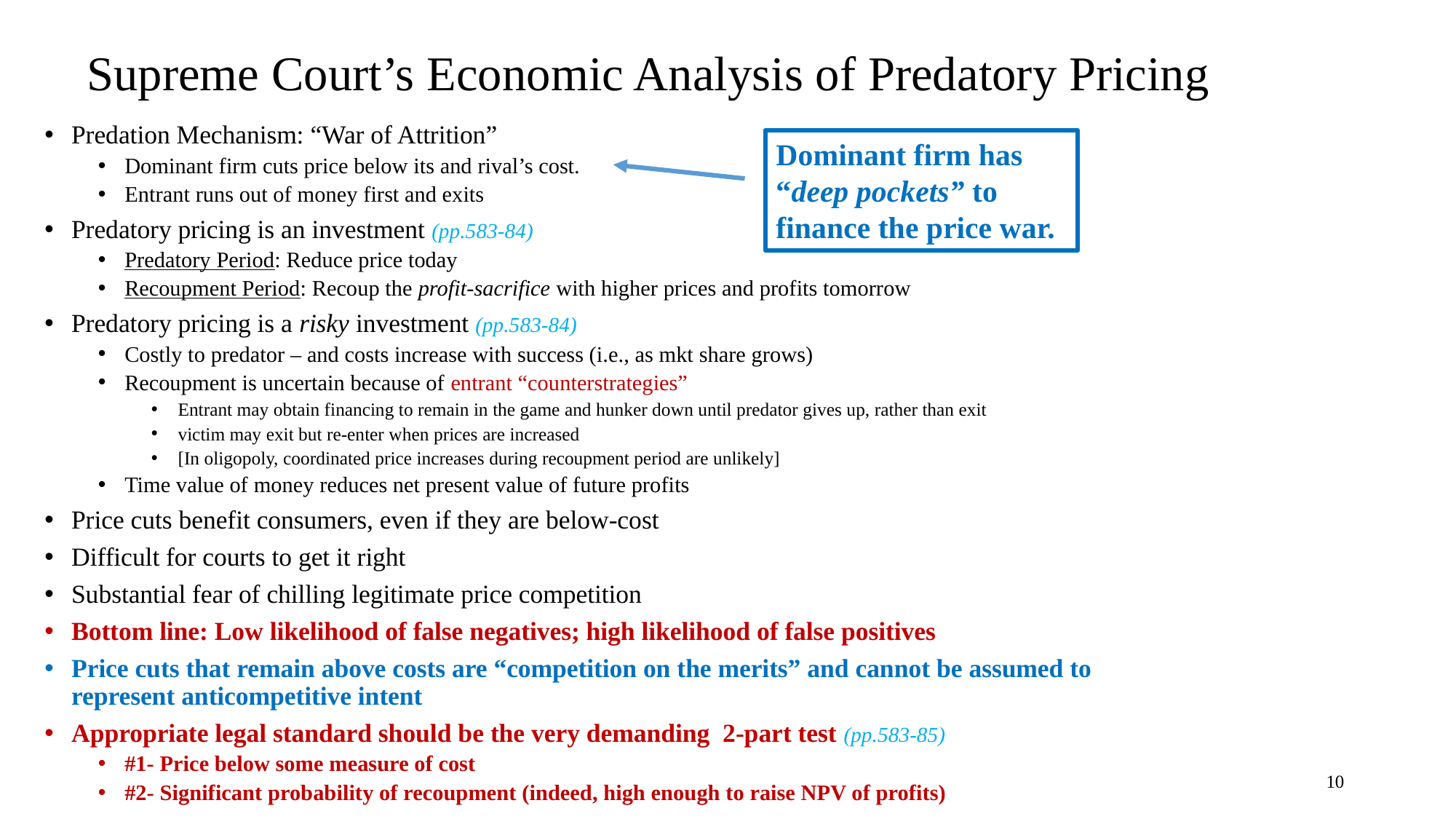

# Supreme Court’s Economic Analysis of Predatory Pricing
Predation Mechanism: “War of Attrition”
Dominant firm cuts price below its and rival’s cost.
Entrant runs out of money first and exits
Predatory pricing is an investment (pp.583-84)
Predatory Period: Reduce price today
Recoupment Period: Recoup the profit-sacrifice with higher prices and profits tomorrow
Predatory pricing is a risky investment (pp.583-84)
Costly to predator – and costs increase with success (i.e., as mkt share grows)
Recoupment is uncertain because of entrant “counterstrategies”
Entrant may obtain financing to remain in the game and hunker down until predator gives up, rather than exit
victim may exit but re-enter when prices are increased
[In oligopoly, coordinated price increases during recoupment period are unlikely]
Time value of money reduces net present value of future profits
Price cuts benefit consumers, even if they are below-cost
Difficult for courts to get it right
Substantial fear of chilling legitimate price competition
Bottom line: Low likelihood of false negatives; high likelihood of false positives
Price cuts that remain above costs are “competition on the merits” and cannot be assumed to represent anticompetitive intent
Appropriate legal standard should be the very demanding  2-part test (pp.583-85)
#1- Price below some measure of cost
#2- Significant probability of recoupment (indeed, high enough to raise NPV of profits)

Dominant firm has “deep pockets” to finance the price war.
10